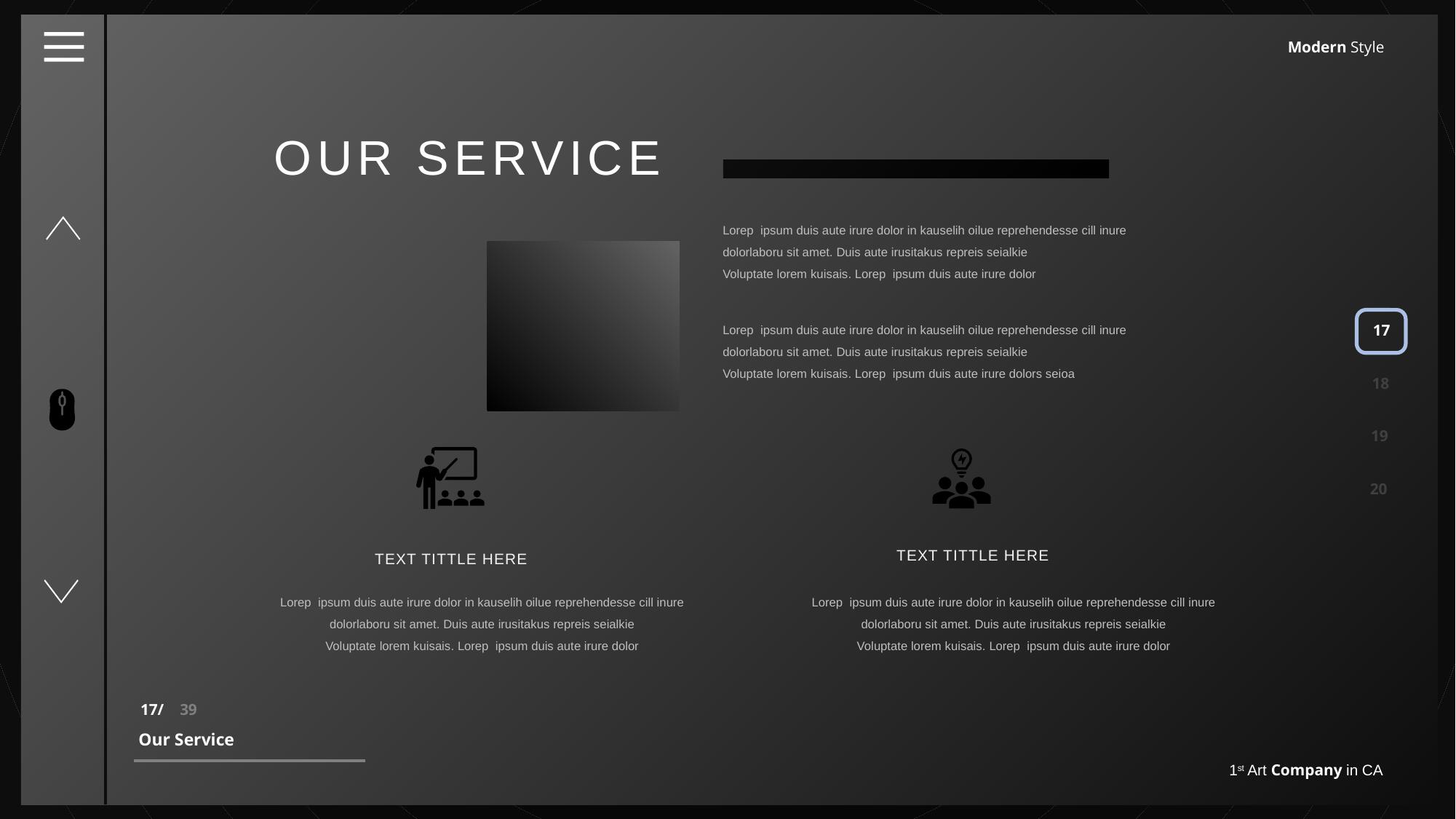

Modern Style
OUR SERVICE
Lorep  ipsum duis aute irure dolor in kauselih oilue reprehendesse cill inure dolorlaboru sit amet. Duis aute irusitakus repreis seialkie
Voluptate lorem kuisais. Lorep  ipsum duis aute irure dolor

Lorep  ipsum duis aute irure dolor in kauselih oilue reprehendesse cill inure dolorlaboru sit amet. Duis aute irusitakus repreis seialkie
Voluptate lorem kuisais. Lorep  ipsum duis aute irure dolors seioa

17
18

19

20
TEXT TITTLE HERE
TEXT TITTLE HERE

Lorep  ipsum duis aute irure dolor in kauselih oilue reprehendesse cill inure dolorlaboru sit amet. Duis aute irusitakus repreis seialkie
Voluptate lorem kuisais. Lorep  ipsum duis aute irure dolor
Lorep  ipsum duis aute irure dolor in kauselih oilue reprehendesse cill inure dolorlaboru sit amet. Duis aute irusitakus repreis seialkie
Voluptate lorem kuisais. Lorep  ipsum duis aute irure dolor
17/    39
Our Service
1st Art Company in CA